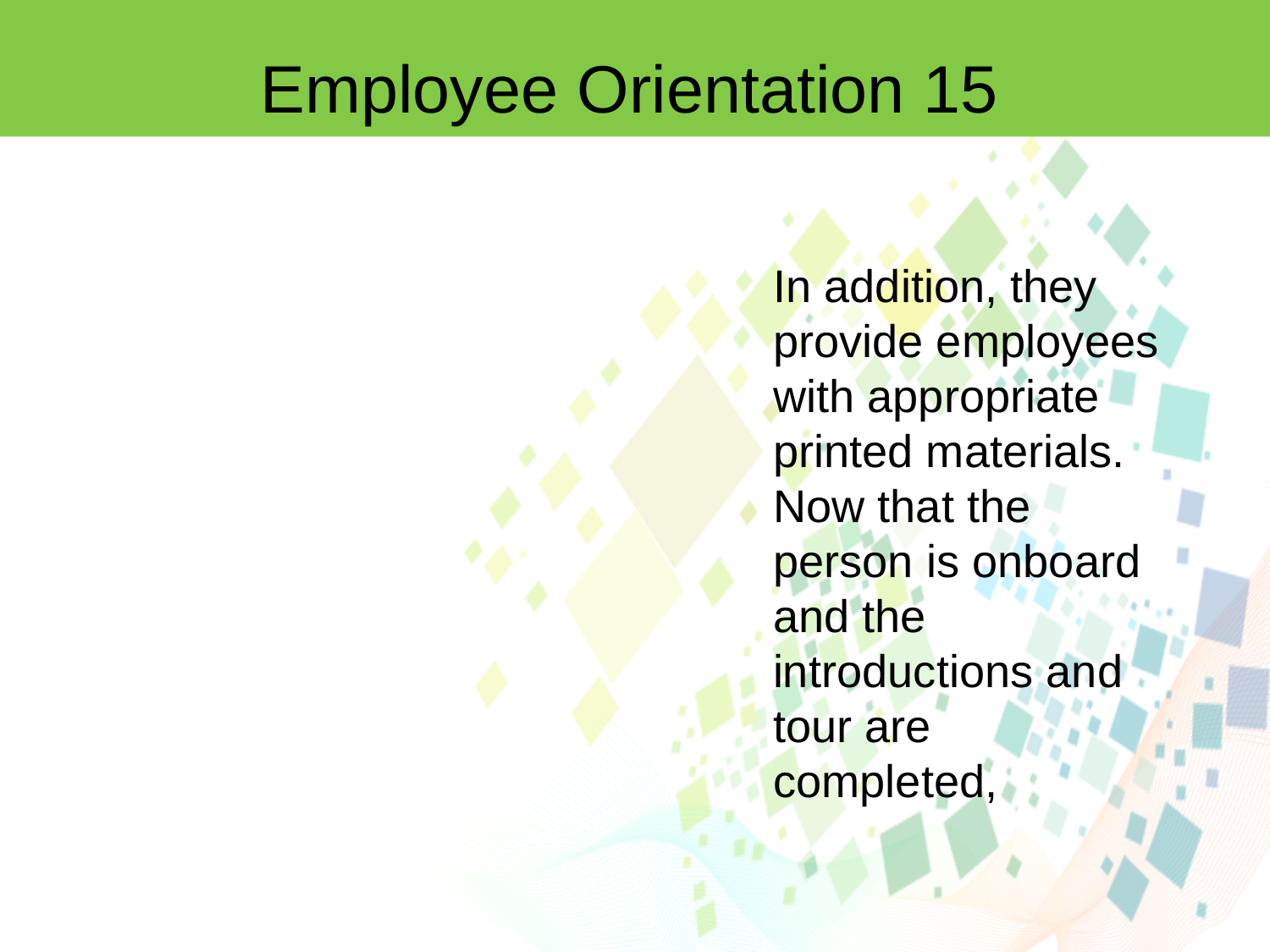

Employee Orientation 15
In addition, they provide employees with appropriate printed materials. Now that the
person is onboard and the introductions and tour are completed,